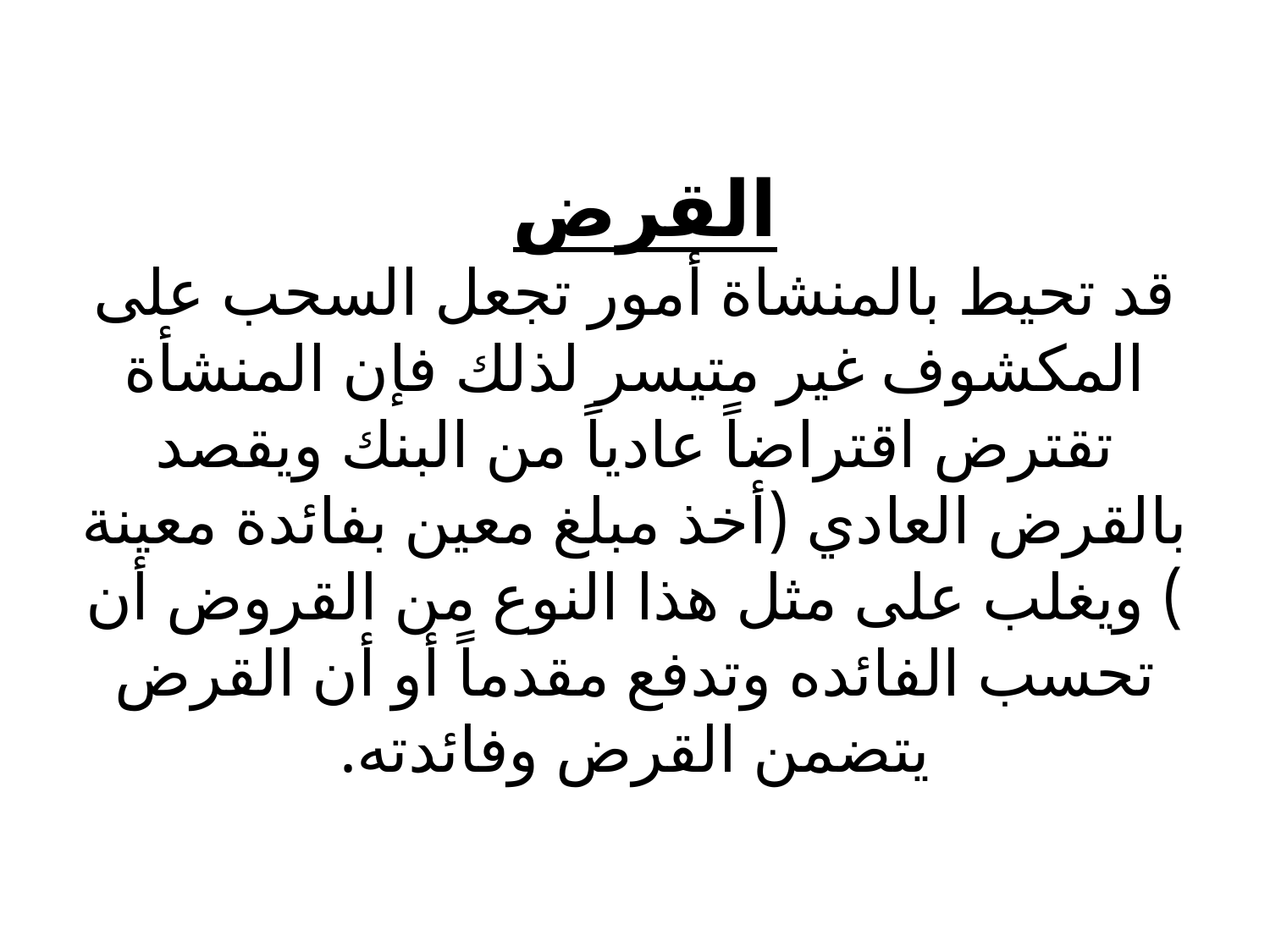

# القرض قد تحيط بالمنشاة أمور تجعل السحب على المكشوف غير متيسر لذلك فإن المنشأة تقترض اقتراضاً عادياً من البنك ويقصد بالقرض العادي (أخذ مبلغ معين بفائدة معينة ) ويغلب على مثل هذا النوع من القروض أن تحسب الفائده وتدفع مقدماً أو أن القرض يتضمن القرض وفائدته.